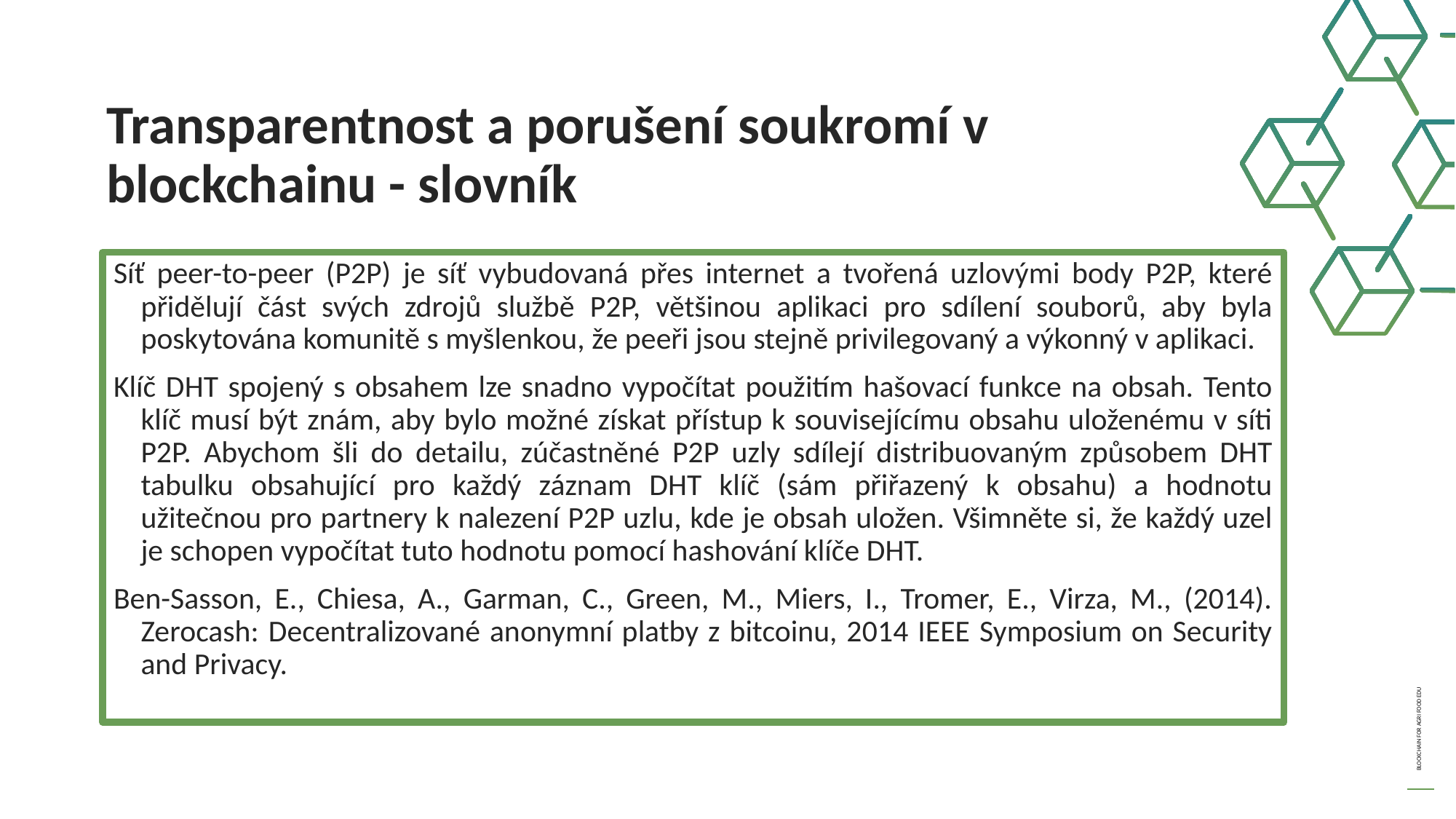

Transparentnost a porušení soukromí v blockchainu - slovník
Síť peer-to-peer (P2P) je síť vybudovaná přes internet a tvořená uzlovými body P2P, které přidělují část svých zdrojů službě P2P, většinou aplikaci pro sdílení souborů, aby byla poskytována komunitě s myšlenkou, že peeři jsou stejně privilegovaný a výkonný v aplikaci.
Klíč DHT spojený s obsahem lze snadno vypočítat použitím hašovací funkce na obsah. Tento klíč musí být znám, aby bylo možné získat přístup k souvisejícímu obsahu uloženému v síti P2P. Abychom šli do detailu, zúčastněné P2P uzly sdílejí distribuovaným způsobem DHT tabulku obsahující pro každý záznam DHT klíč (sám přiřazený k obsahu) a hodnotu užitečnou pro partnery k nalezení P2P uzlu, kde je obsah uložen. Všimněte si, že každý uzel je schopen vypočítat tuto hodnotu pomocí hashování klíče DHT.
Ben-Sasson, E., Chiesa, A., Garman, C., Green, M., Miers, I., Tromer, E., Virza, M., (2014). Zerocash: Decentralizované anonymní platby z bitcoinu, 2014 IEEE Symposium on Security and Privacy.